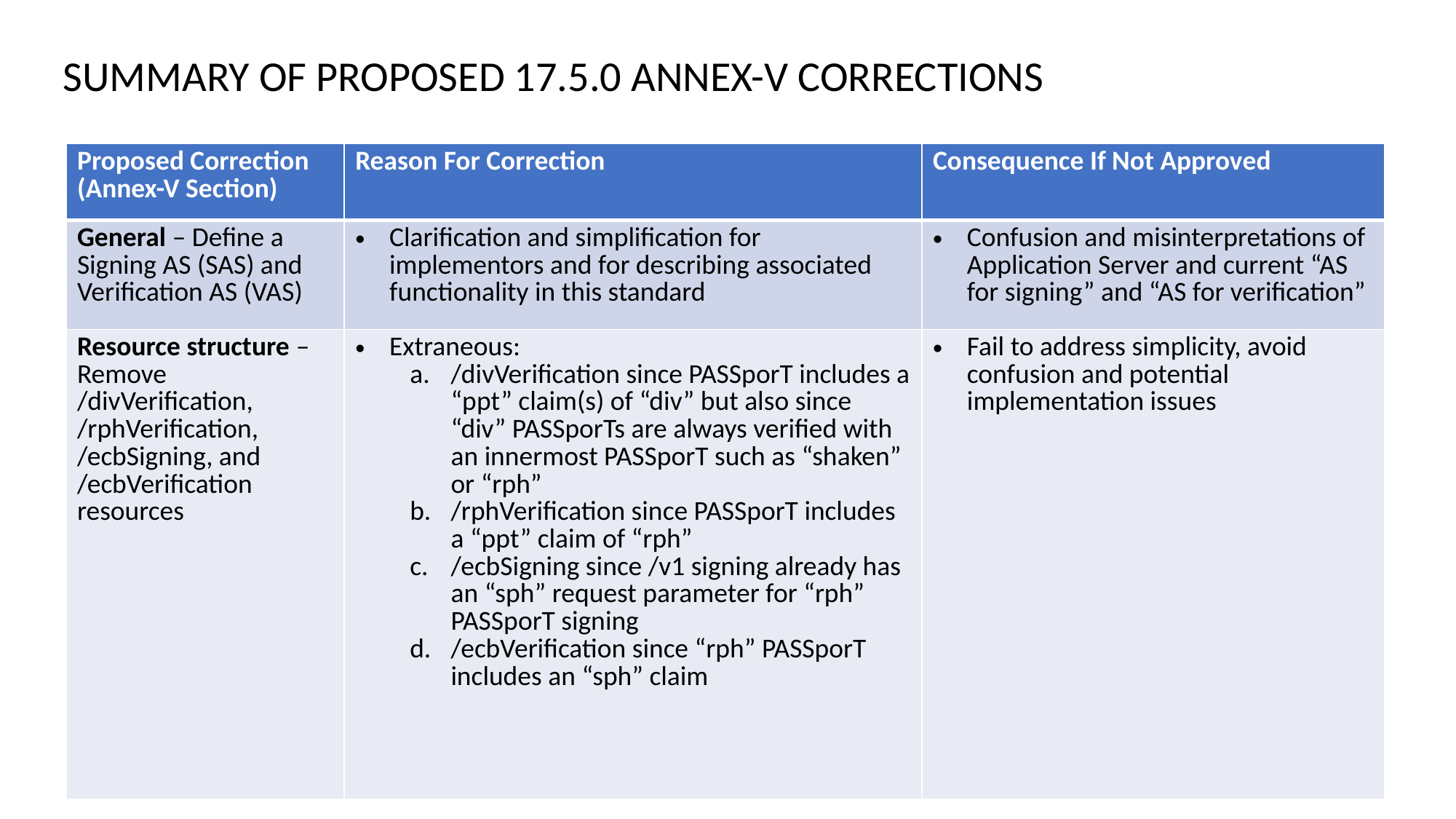

Summary of proposed 17.5.0 Annex-V corrections
| Proposed Correction (Annex-V Section) | Reason For Correction | Consequence If Not Approved |
| --- | --- | --- |
| General – Define a Signing AS (SAS) and Verification AS (VAS) | Clarification and simplification for implementors and for describing associated functionality in this standard | Confusion and misinterpretations of Application Server and current “AS for signing” and “AS for verification” |
| Resource structure – Remove /divVerification, /rphVerification, /ecbSigning, and /ecbVerification resources | Extraneous: /divVerification since PASSporT includes a “ppt” claim(s) of “div” but also since “div” PASSporTs are always verified with an innermost PASSporT such as “shaken” or “rph” /rphVerification since PASSporT includes a “ppt” claim of “rph” /ecbSigning since /v1 signing already has an “sph” request parameter for “rph” PASSporT signing /ecbVerification since “rph” PASSporT includes an “sph” claim | Fail to address simplicity, avoid confusion and potential implementation issues |